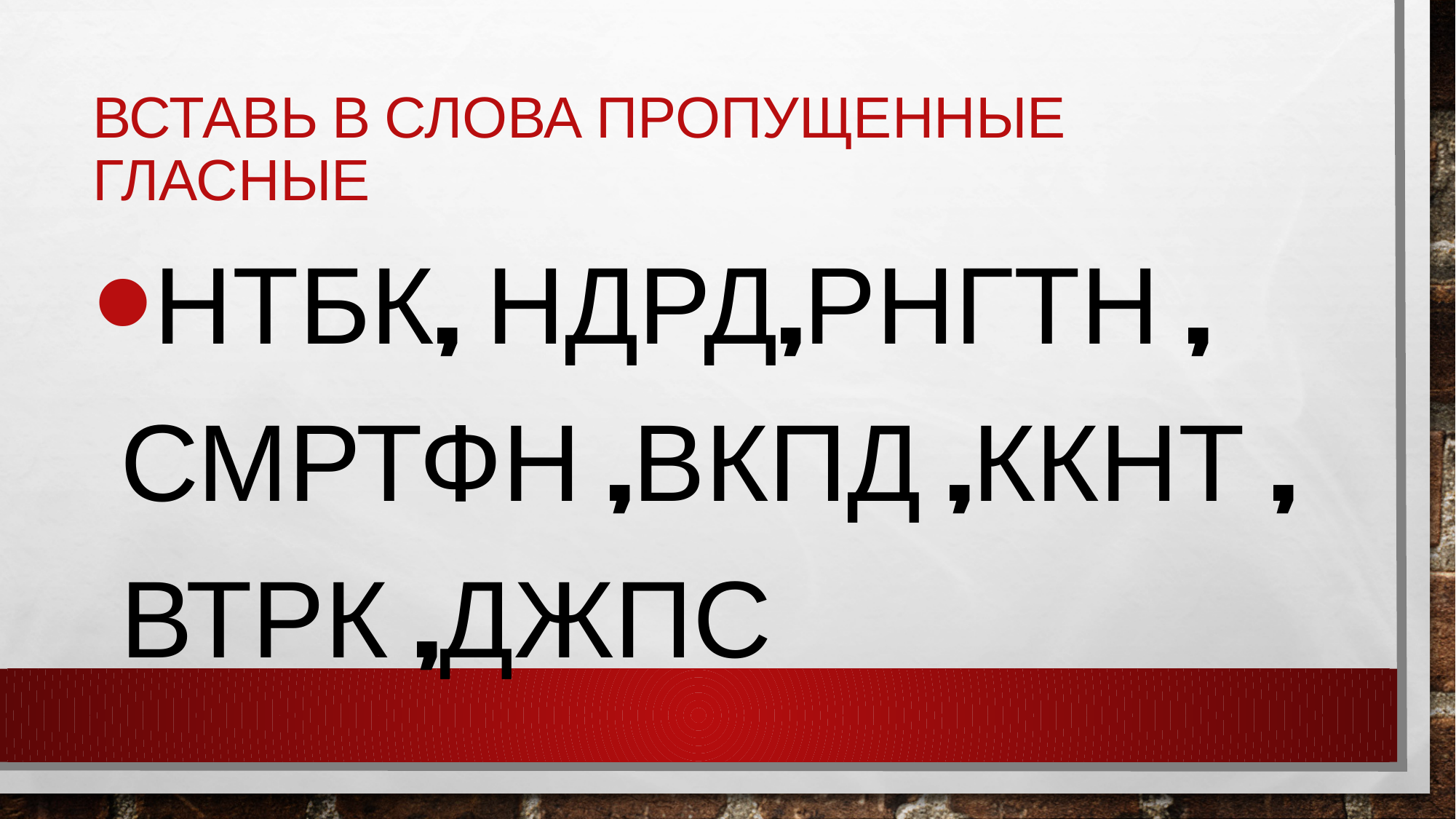

# Вставь в слова пропущенные гласные
Нтбк, ндрд,рнгтн , смртфн ,вкпд ,ккнт ,втрк ,джпс